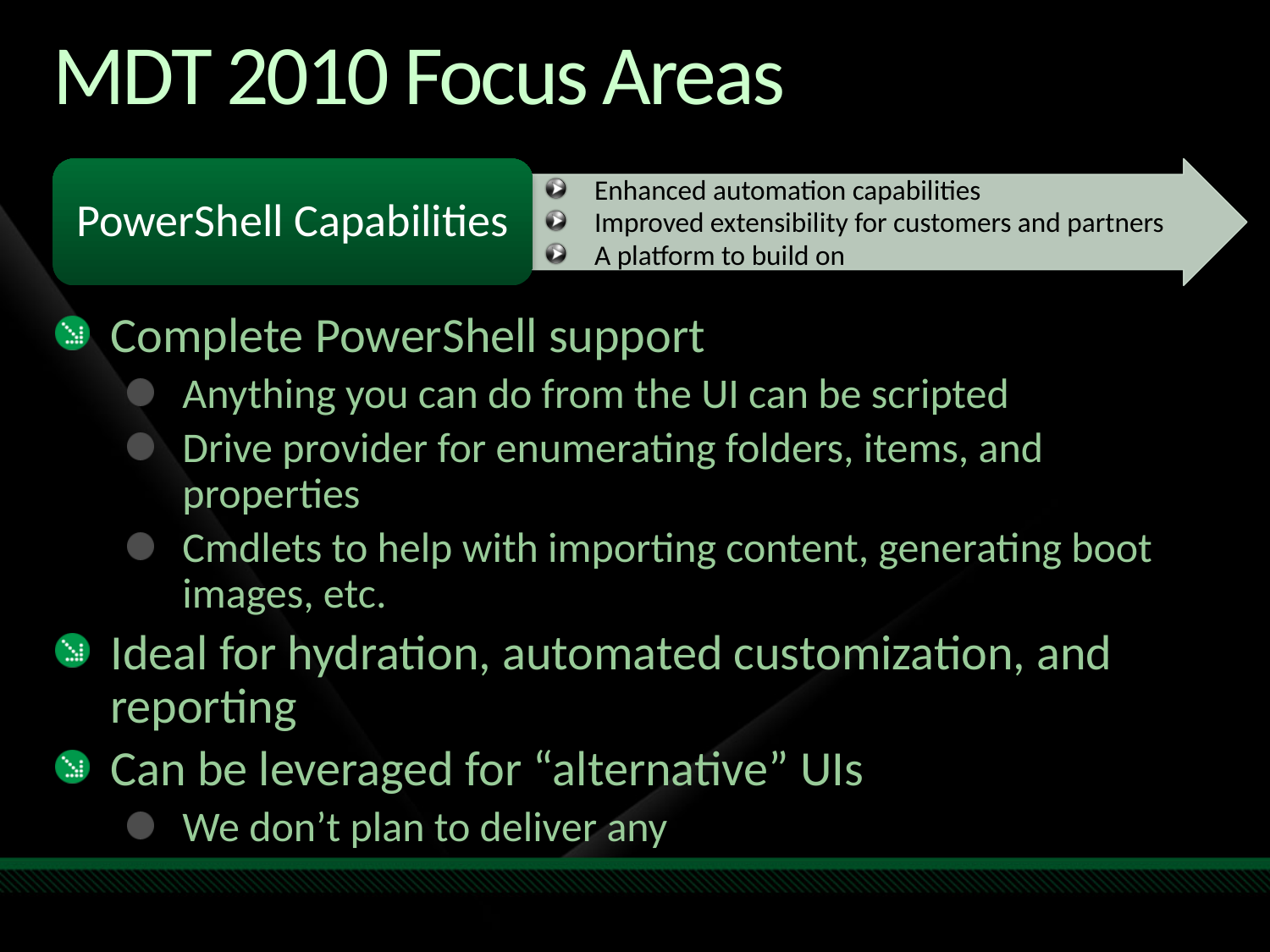

# MDT 2010 Focus Areas
PowerShell Capabilities
Enhanced automation capabilities
Improved extensibility for customers and partners
A platform to build on
Complete PowerShell support
Anything you can do from the UI can be scripted
Drive provider for enumerating folders, items, and properties
Cmdlets to help with importing content, generating boot images, etc.
Ideal for hydration, automated customization, and reporting
Can be leveraged for “alternative” UIs
We don’t plan to deliver any